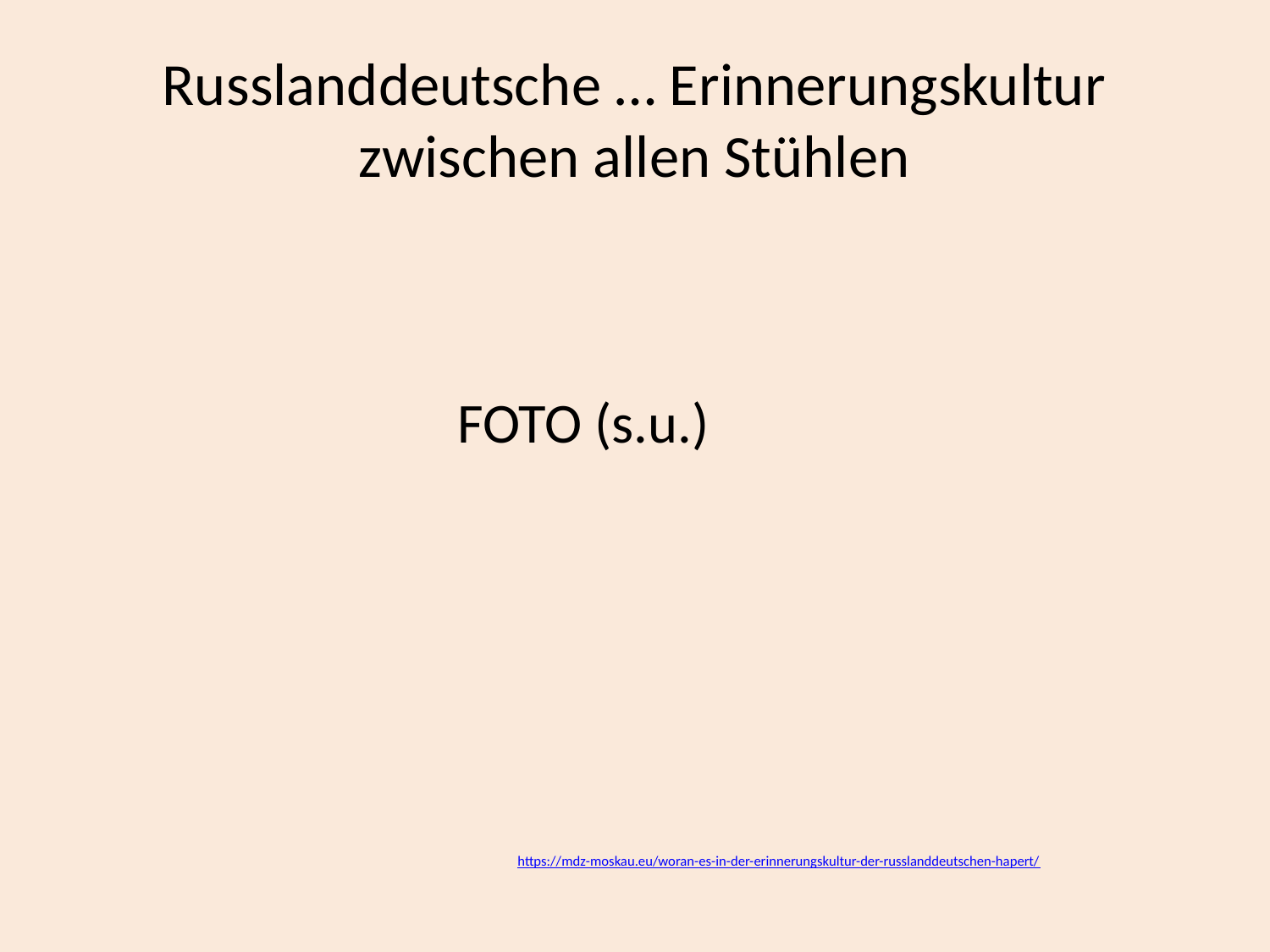

# Russlanddeutsche … Erinnerungskultur zwischen allen Stühlen

			FOTO (s.u.)
https://mdz-moskau.eu/woran-es-in-der-erinnerungskultur-der-russlanddeutschen-hapert/